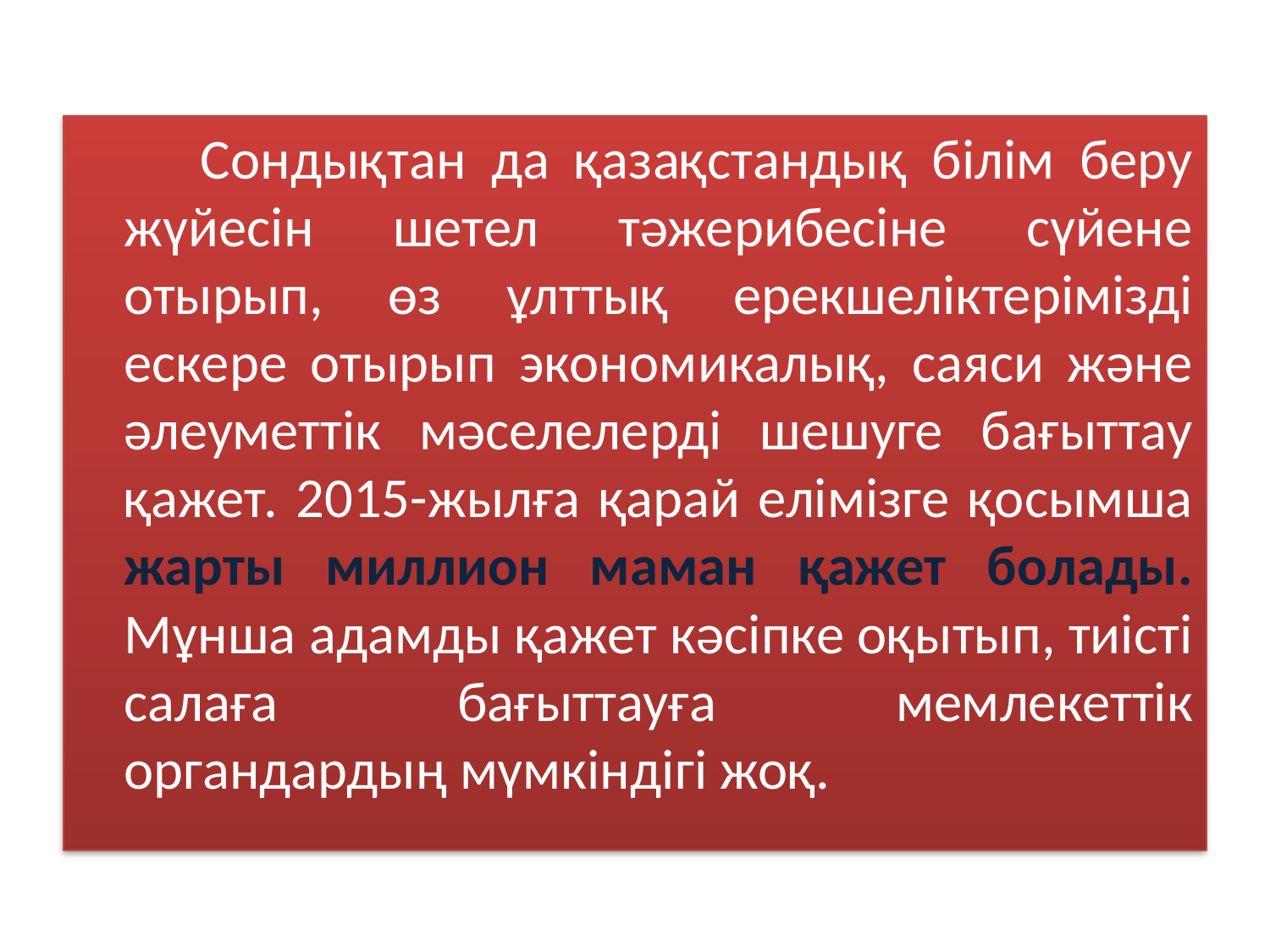

Сондықтан да қазақстандық білім беру жүйесін шетел тәжерибесіне сүйене отырып, өз ұлттық ерекшеліктерімізді ескере отырып экономикалық, саяси және әлеуметтік мәселелерді шешуге бағыттау қажет. 2015-жылға қарай елімізге қосымша жарты миллион маман қажет болады. Мұнша адамды қажет кәсіпке оқытып, тиісті салаға бағыттауға мемлекеттік органдардың мүмкіндігі жоқ.